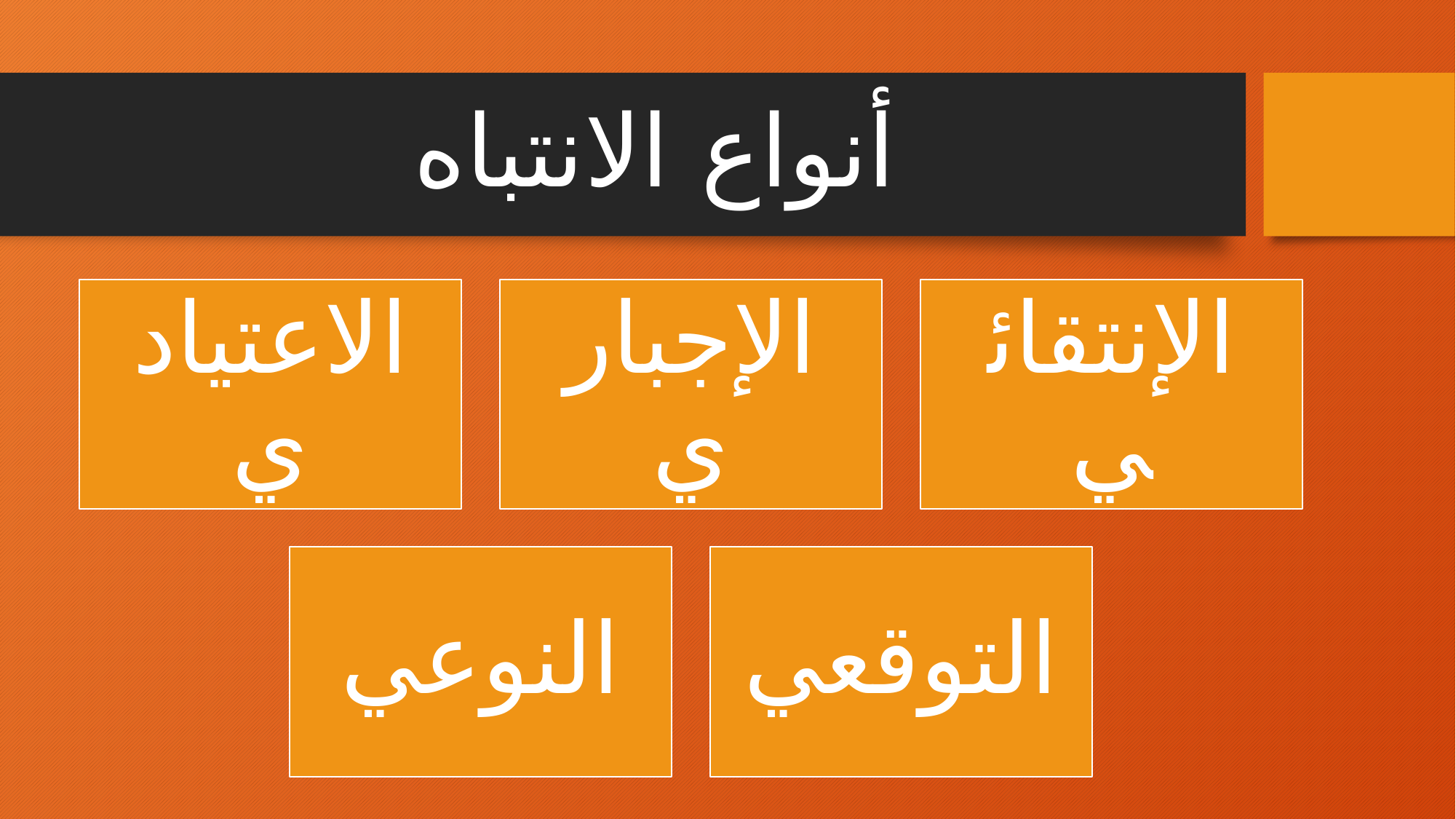

# أنواع الانتباه
الاعتيادي
الإجباري
الإنتقائي
النوعي
التوقعي